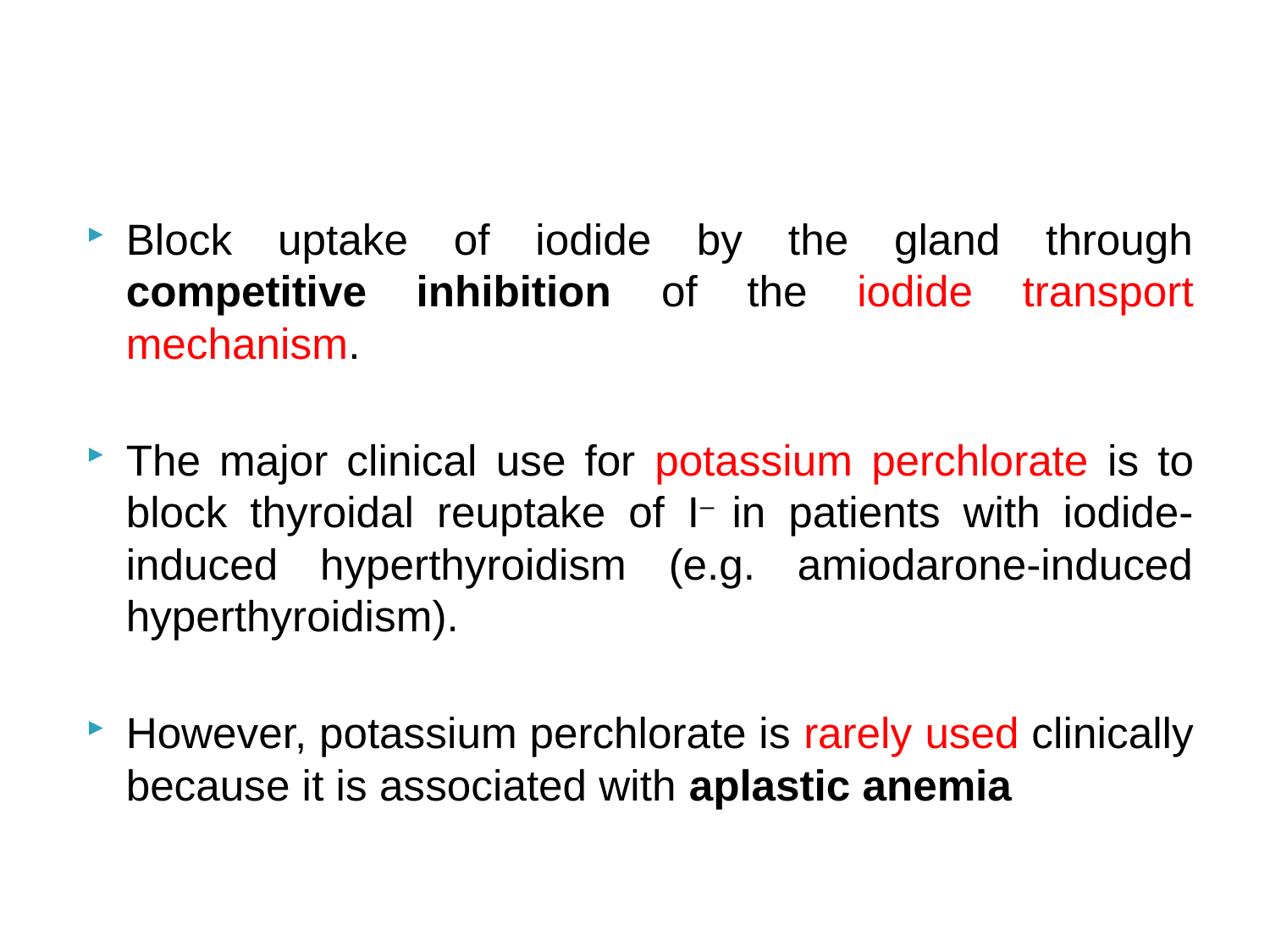

#
Block uptake of iodide by the gland through competitive inhibition of the iodide transport mechanism.

The major clinical use for potassium perchlorate is to block thyroidal reuptake of I– in patients with iodide-induced hyperthyroidism (e.g. amiodarone-induced hyperthyroidism).

However, potassium perchlorate is rarely used clinically because it is associated with aplastic anemia